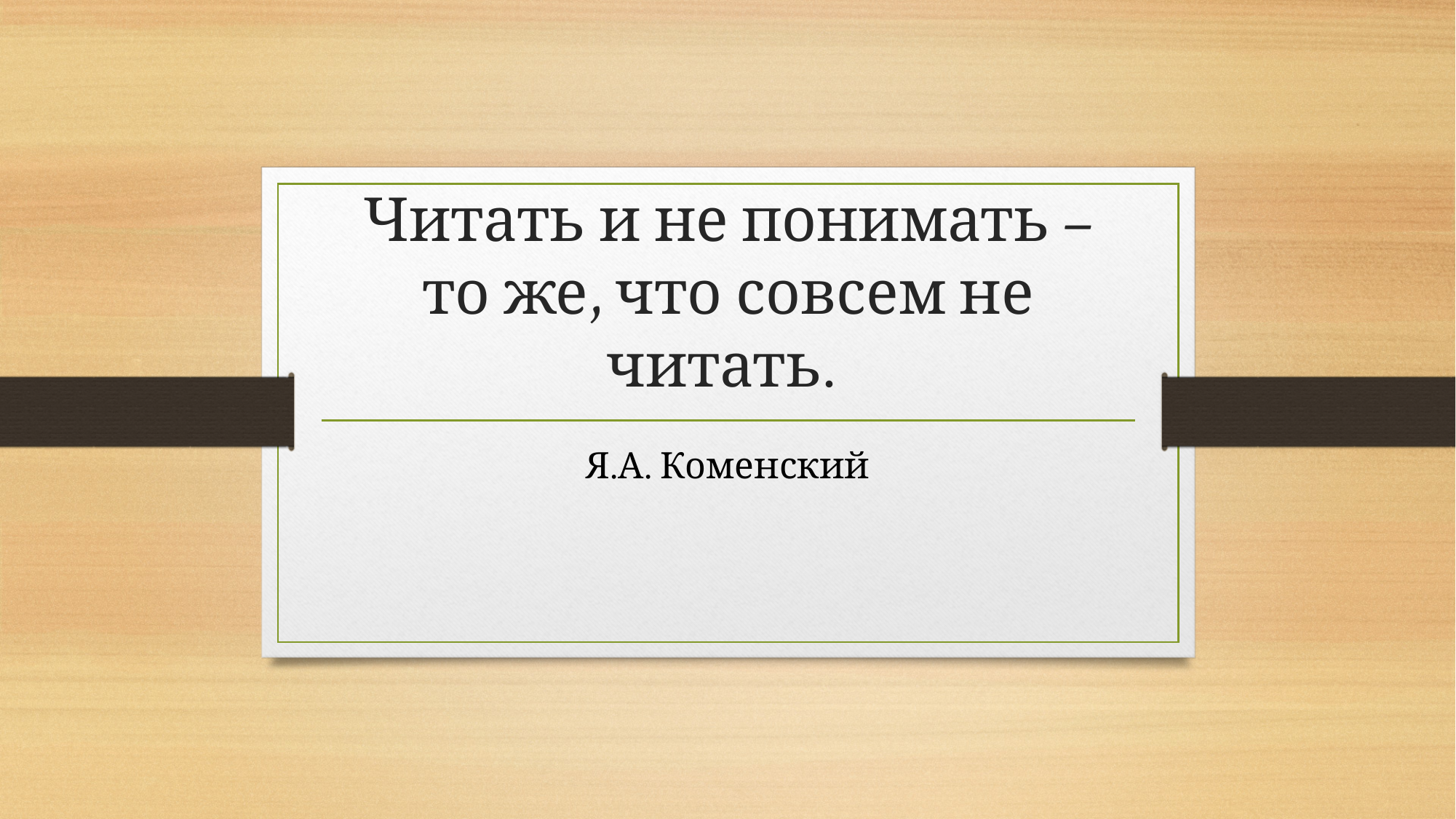

# Читать и не понимать – то же, что совсем не читать.
Я.А. Коменский